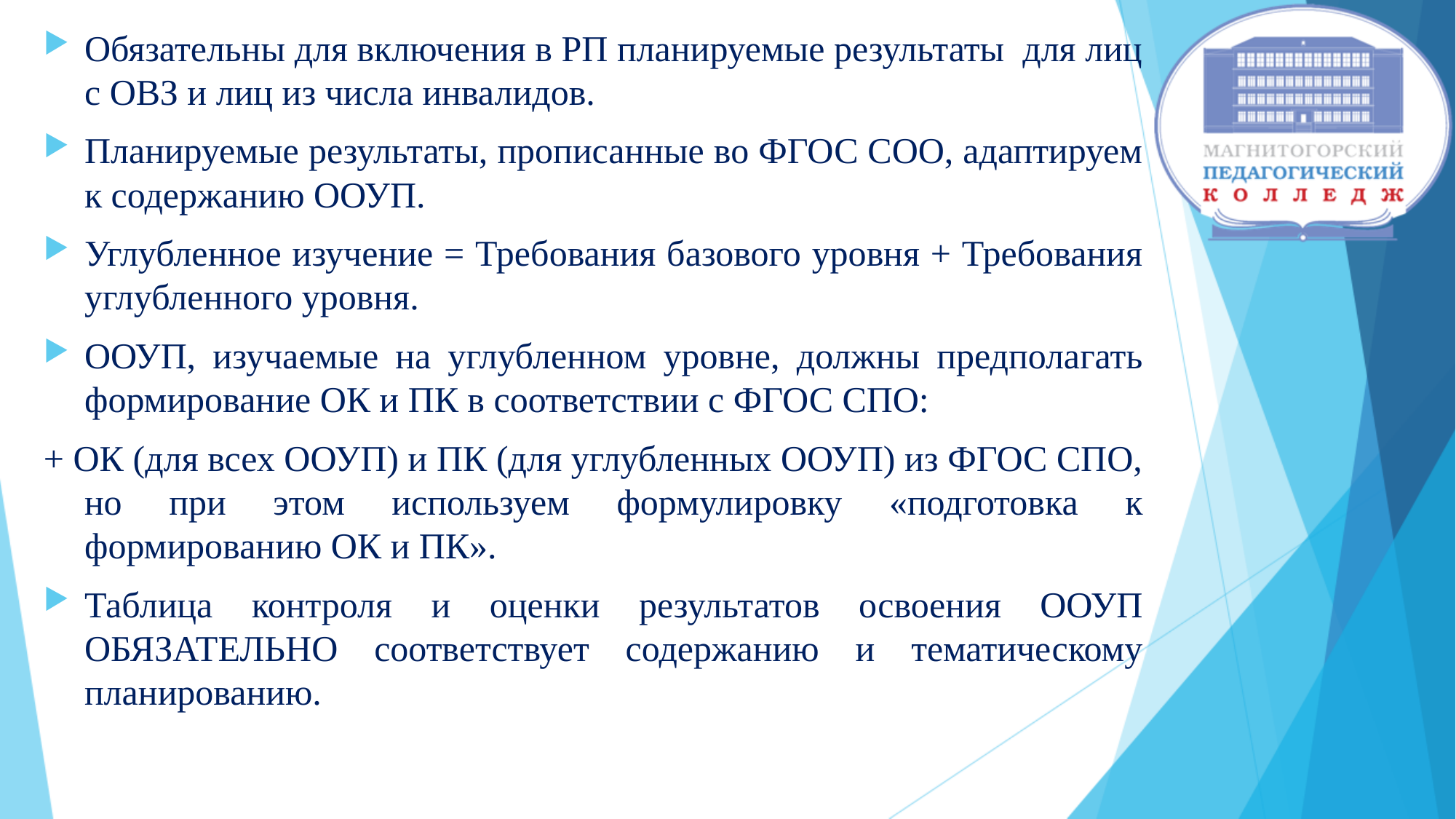

Обязательны для включения в РП планируемые результаты  для лиц с ОВЗ и лиц из числа инвалидов.
Планируемые результаты, прописанные во ФГОС СОО, адаптируем к содержанию ООУП.
Углубленное изучение = Требования базового уровня + Требования углубленного уровня.
ООУП, изучаемые на углубленном уровне, должны предполагать формирование ОК и ПК в соответствии с ФГОС СПО:
+ ОК (для всех ООУП) и ПК (для углубленных ООУП) из ФГОС СПО, но при этом используем формулировку «подготовка к формированию ОК и ПК».
Таблица контроля и оценки результатов освоения ООУП ОБЯЗАТЕЛЬНО соответствует содержанию и тематическому планированию.